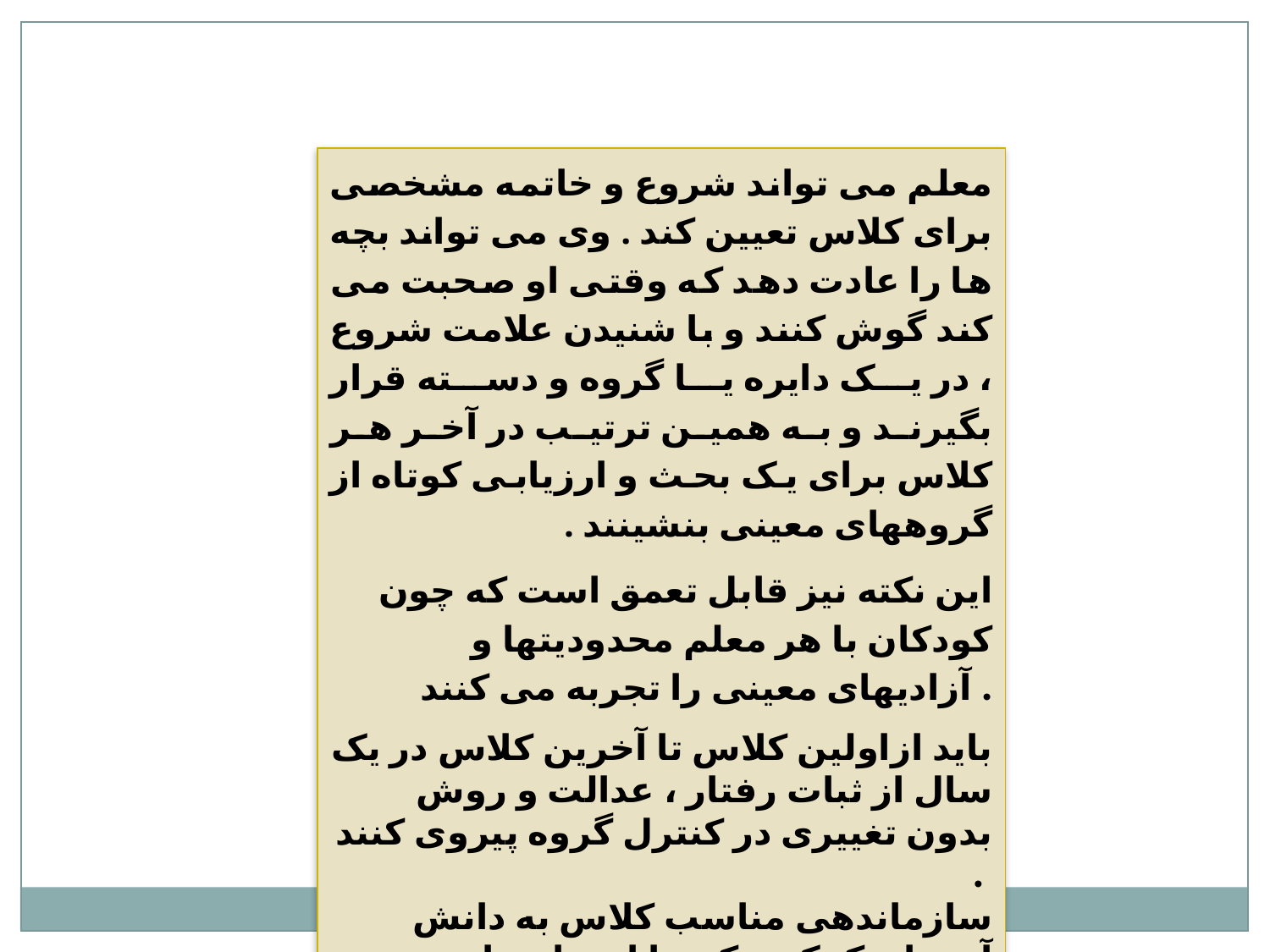

معلم می تواند شروع و خاتمه مشخصی برای کلاس تعیین کند . وی می تواند بچه ها را عادت دهد که وقتی او صحبت می کند گوش کنند و با شنیدن علامت شروع ، در یک دایره یا گروه و دسته قرار بگیرند و به همین ترتیب در آخر هر کلاس برای یک بحث و ارزیابی کوتاه از گروههای معینی بنشینند .
این نکته نیز قابل تعمق است که چون کودکان با هر معلم محدودیتها و آزادیهای معینی را تجربه می کنند .
باید ازاولین کلاس تا آخرین کلاس در یک سال از ثبات رفتار ، عدالت و روش بدون تغییری در کنترل گروه پیروی کنند .
سازماندهی مناسب کلاس به دانش آموزان کمک میکند تا احساس امنیت کرده و برای روبرو شدن با تجربیات جدید آماده شوند.